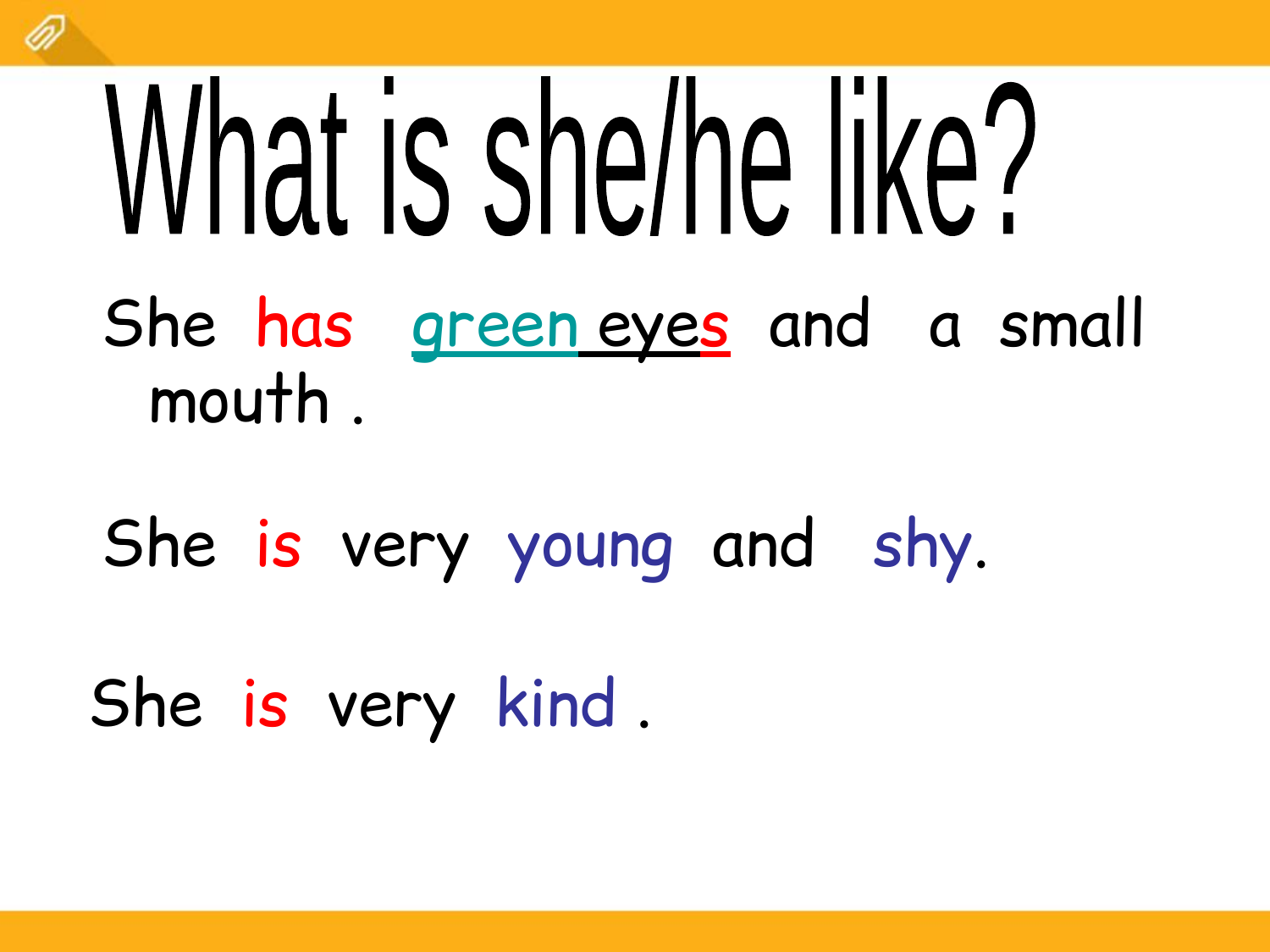

What is she/he like?
She  has   green eyes  and   a  small mouth .
She  is  very  young  and   shy.
She  is  very  kind .